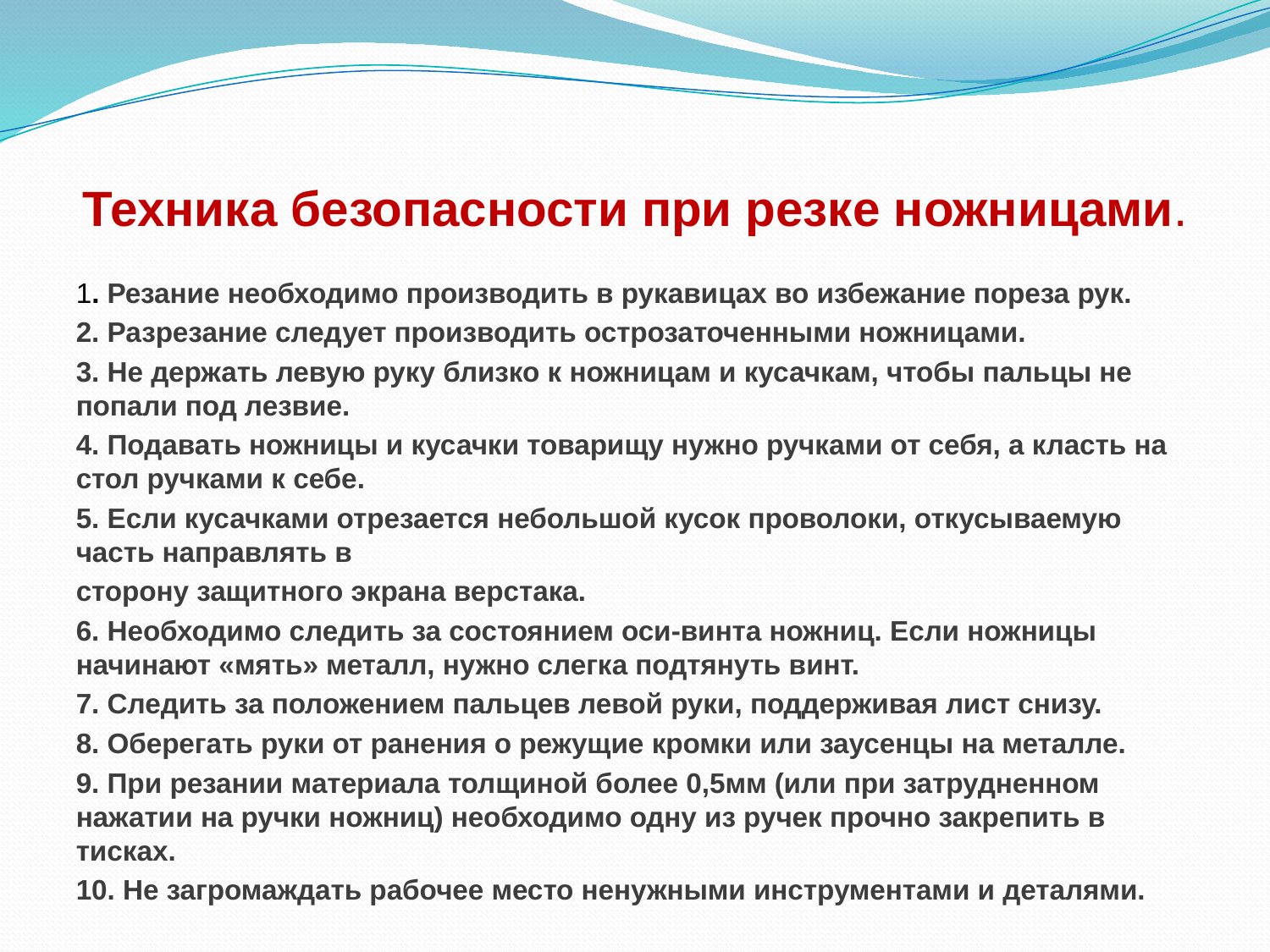

# Техника безопасности при резке ножницами.
1. Резание необходимо производить в рукавицах во избежание пореза рук.
2. Разрезание следует производить острозаточенными ножницами.
3. Не держать левую руку близко к ножницам и кусачкам, чтобы пальцы не попали под лезвие.
4. Подавать ножницы и кусачки товарищу нужно ручками от себя, а класть на стол ручками к себе.
5. Если кусачками отрезается небольшой кусок проволоки, откусываемую часть направлять в
сторону защитного экрана верстака.
6. Необходимо следить за состоянием оси-винта ножниц. Если ножницы начинают «мять» металл, нужно слегка подтянуть винт.
7. Следить за положением пальцев левой руки, поддерживая лист снизу.
8. Оберегать руки от ранения о режущие кромки или заусенцы на металле.
9. При резании материала толщиной более 0,5мм (или при затрудненном нажатии на ручки ножниц) необходимо одну из ручек прочно закрепить в тисках.
10. Не загромаждать рабочее место ненужными инструментами и деталями.